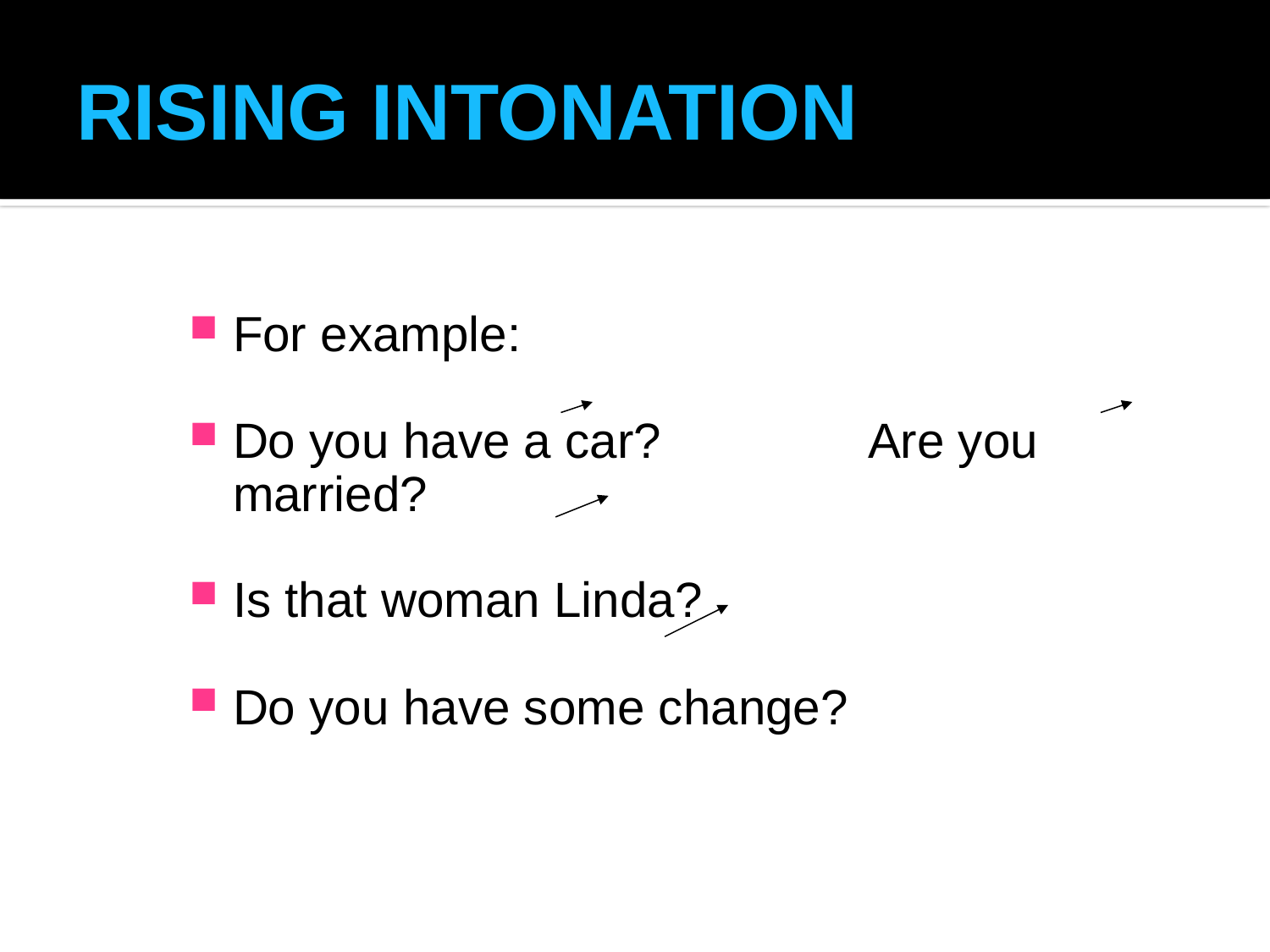

# RISING INTONATION
For example:

Do you have a car?       	Are you married?

Is that woman Linda?

Do you have some change?